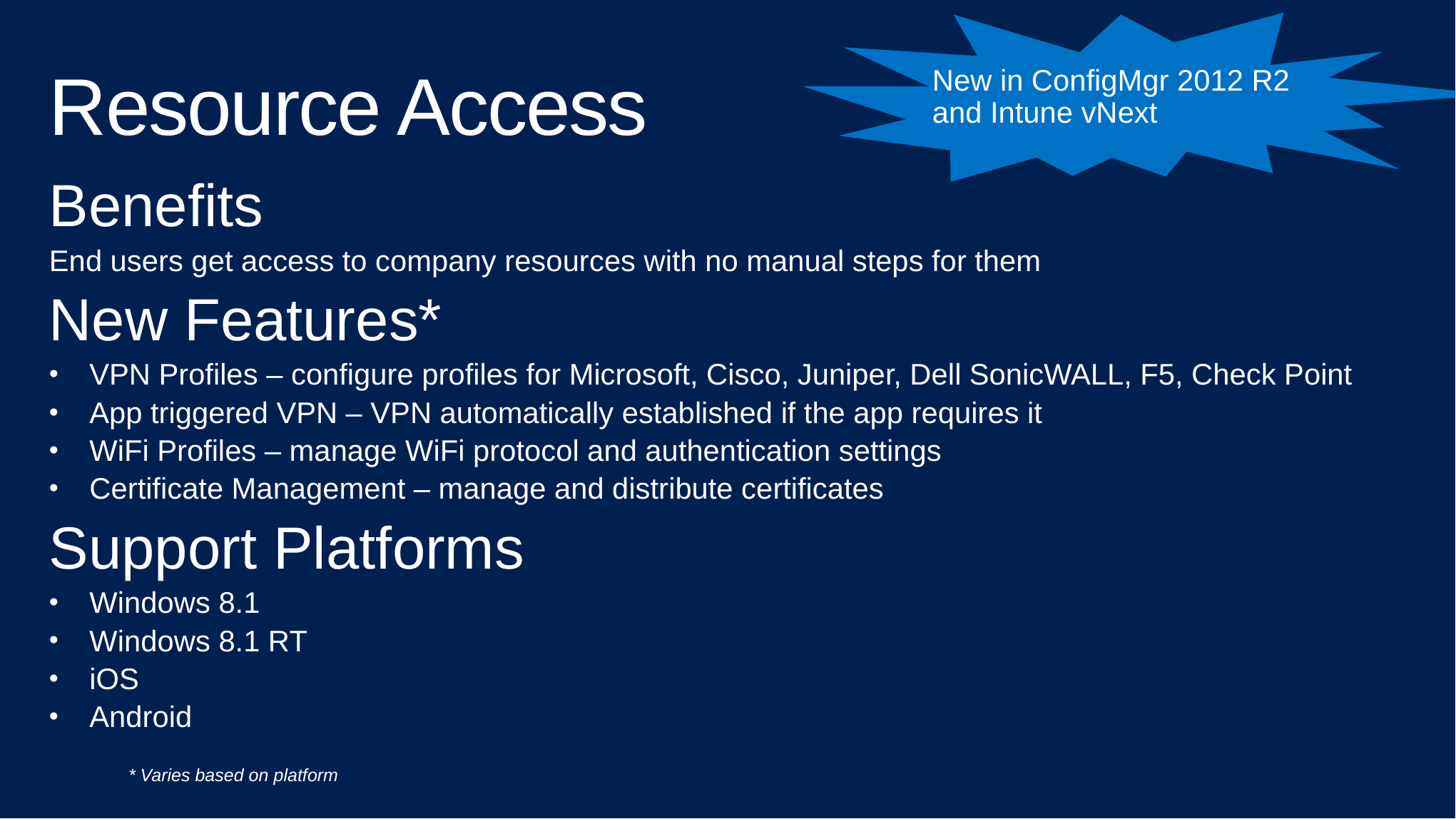

New in ConfigMgr 2012 R2 and Intune vNext
# Resource Access
Benefits
End users get access to company resources with no manual steps for them
New Features*
VPN Profiles – configure profiles for Microsoft, Cisco, Juniper, Dell SonicWALL, F5, Check Point
App triggered VPN – VPN automatically established if the app requires it
WiFi Profiles – manage WiFi protocol and authentication settings
Certificate Management – manage and distribute certificates
Support Platforms
Windows 8.1
Windows 8.1 RT
iOS
Android
* Varies based on platform